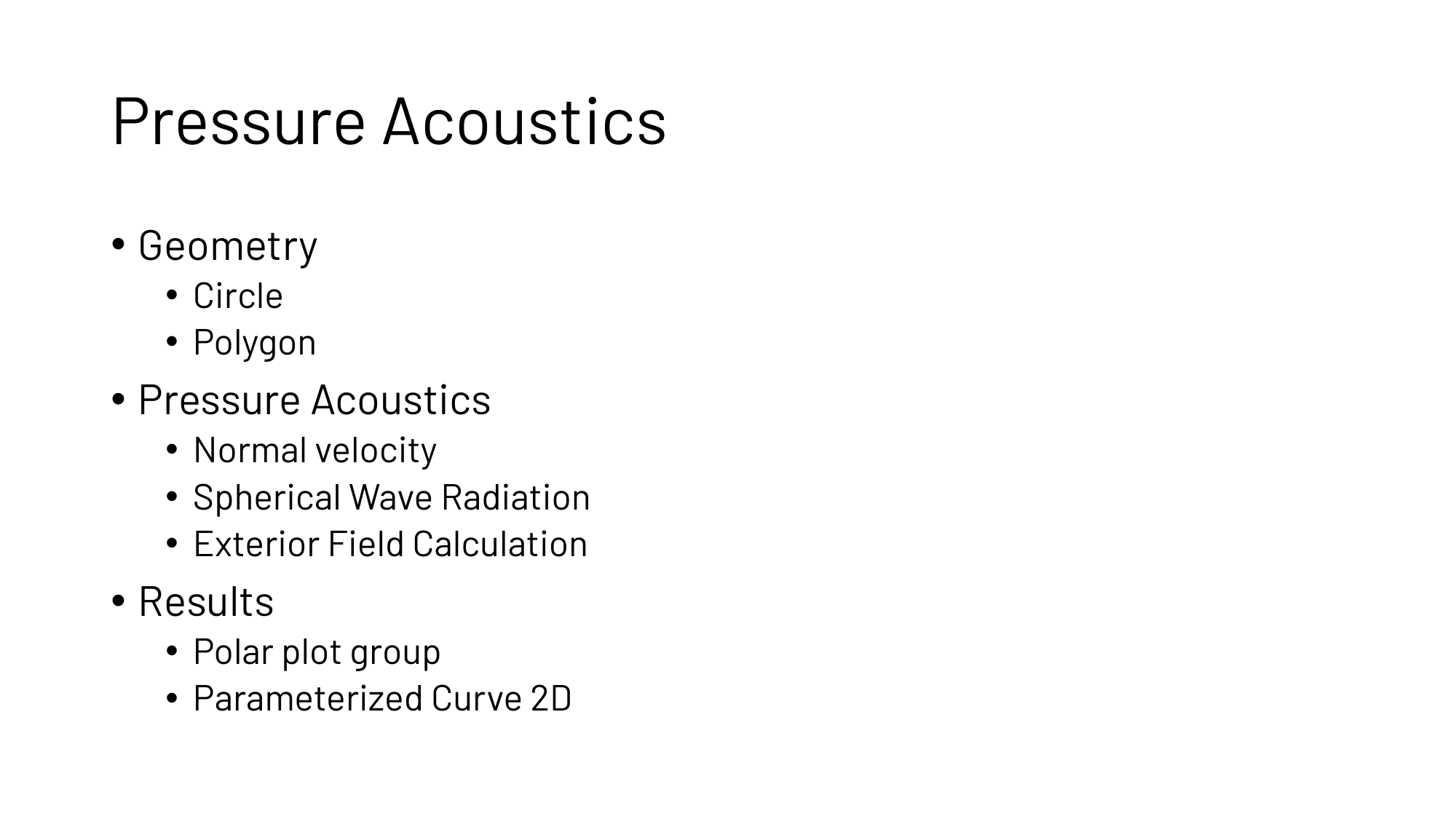

# Pressure Acoustics
Geometry
Circle
Polygon
Pressure Acoustics
Normal velocity
Spherical Wave Radiation
Exterior Field Calculation
Results
Polar plot group
Parameterized Curve 2D